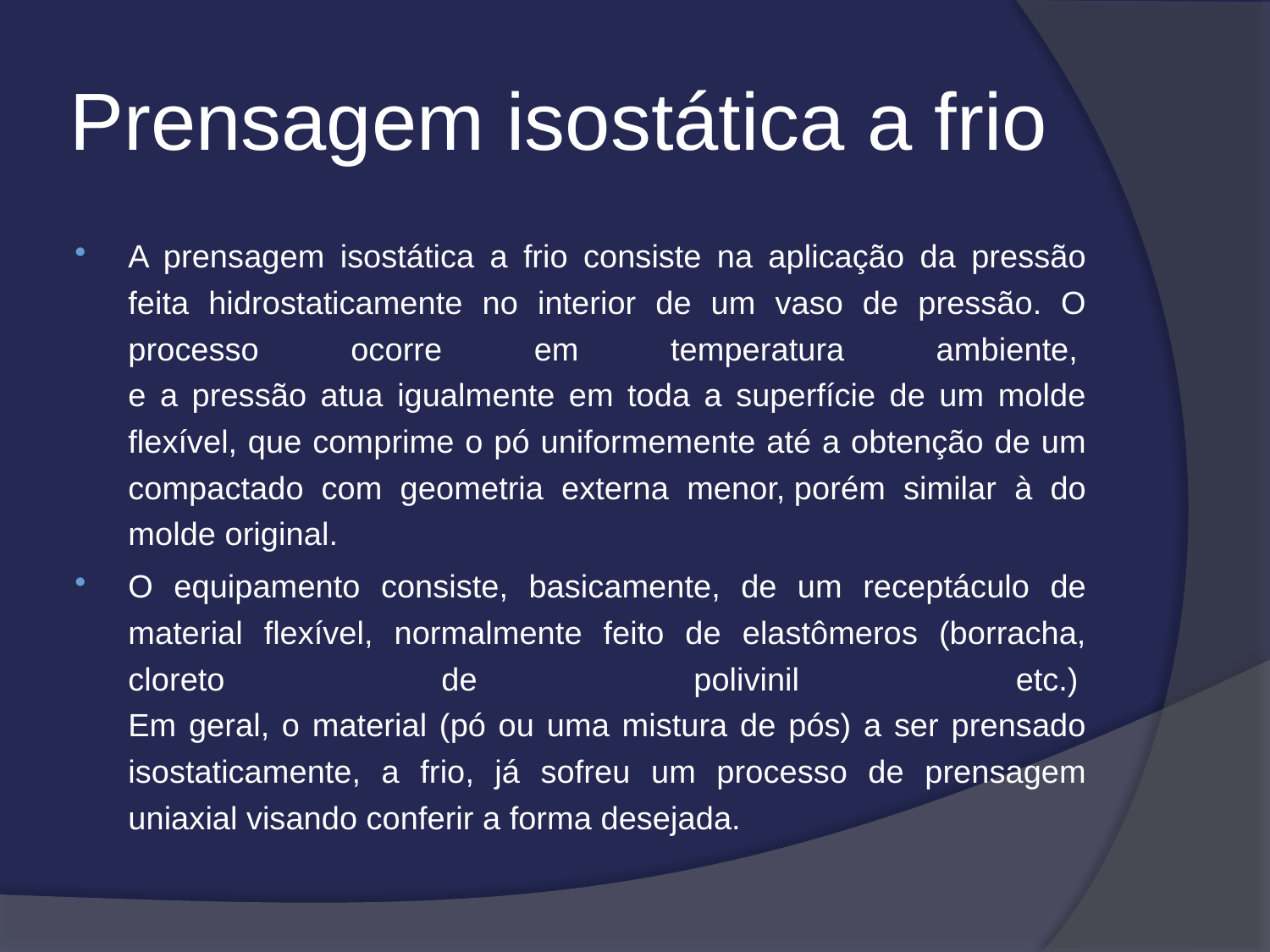

# Prensagem isostática a frio
A prensagem isostática a frio consiste na aplicação da pressão feita hidrostaticamente no interior de um vaso de pressão. O processo ocorre em temperatura ambiente, 
e a pressão atua igualmente em toda a superfície de um molde flexível, que comprime o pó uniformemente até a obtenção de um compactado com geometria externa menor, porém similar à do molde original.
O equipamento consiste, basicamente, de um receptáculo de material flexível, normalmente feito de elastômeros (borracha, cloreto de polivinil etc.) 
Em geral, o material (pó ou uma mistura de pós) a ser prensado isostaticamente, a frio, já sofreu um processo de prensagem uniaxial visando conferir a forma desejada.